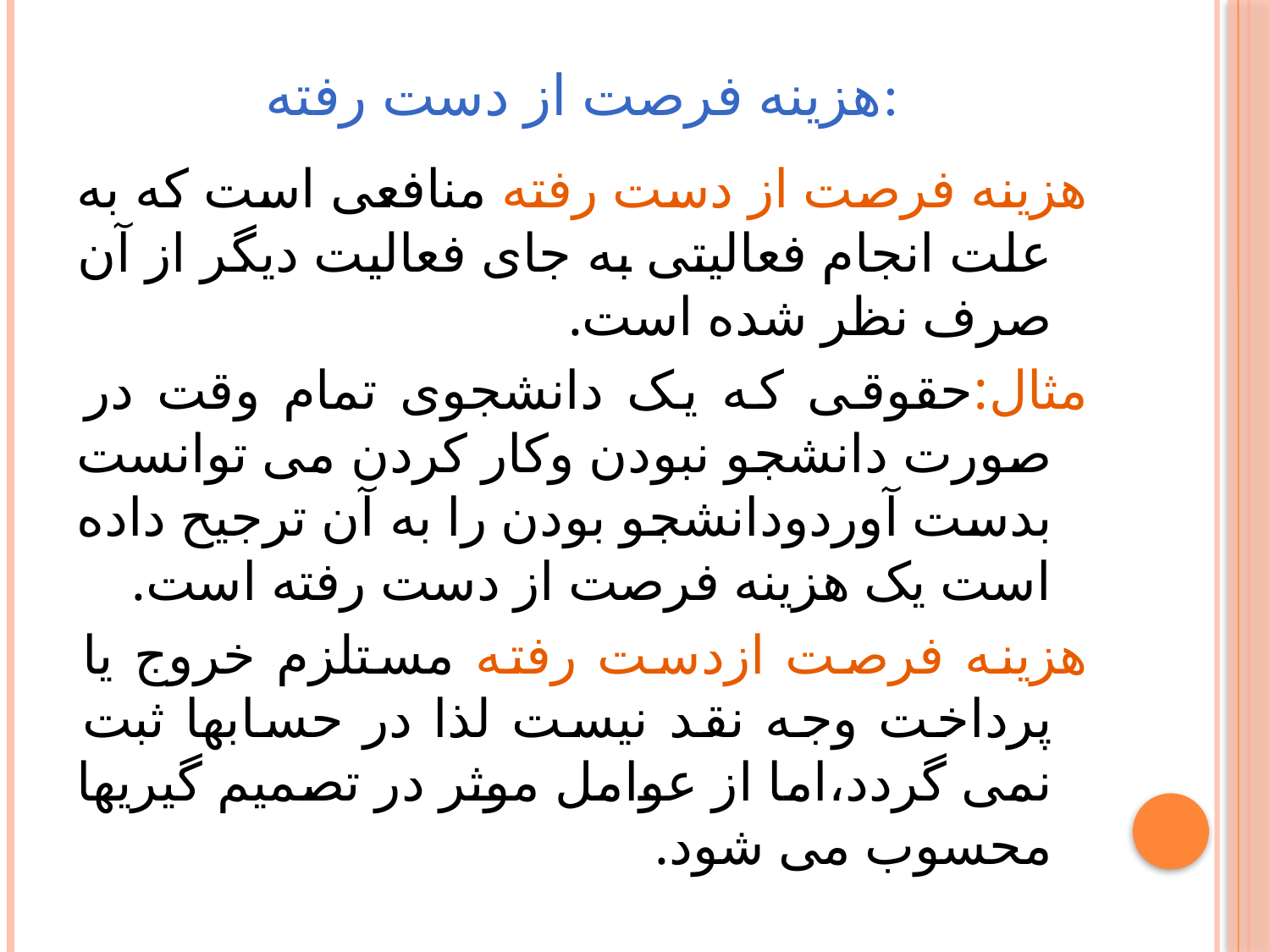

# هزینه فرصت از دست رفته:
هزینه فرصت از دست رفته منافعی است که به علت انجام فعالیتی به جای فعالیت دیگر از آن صرف نظر شده است.
مثال:حقوقی که یک دانشجوی تمام وقت در صورت دانشجو نبودن وکار کردن می توانست بدست آوردودانشجو بودن را به آن ترجیح داده است یک هزینه فرصت از دست رفته است.
هزینه فرصت ازدست رفته مستلزم خروج یا پرداخت وجه نقد نیست لذا در حسابها ثبت نمی گردد،اما از عوامل موثر در تصمیم گیریها محسوب می شود.